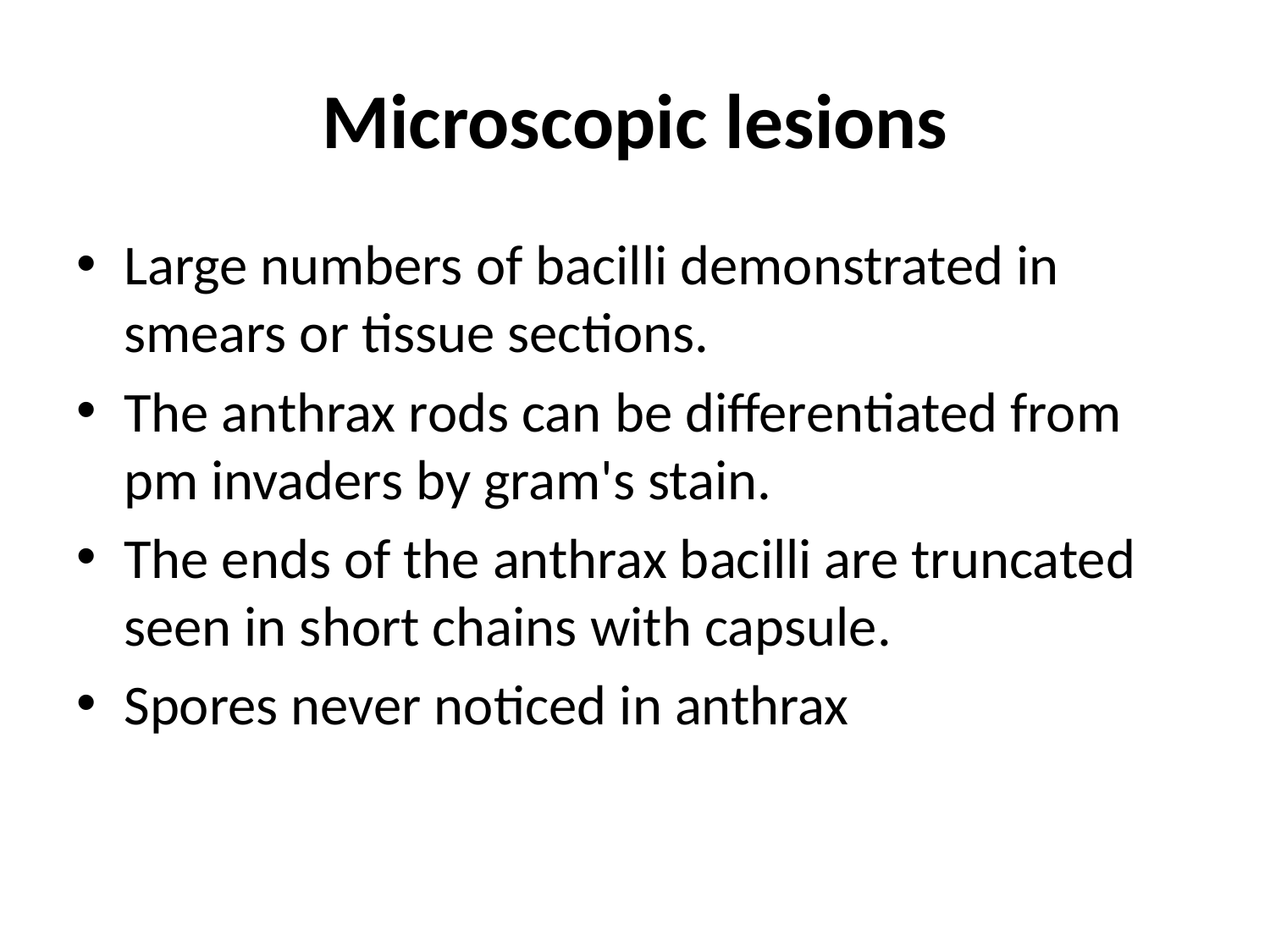

# Microscopic lesions
Large numbers of bacilli demonstrated in smears or tissue sections.
The anthrax rods can be differentiated from pm invaders by gram's stain.
The ends of the anthrax bacilli are truncated seen in short chains with capsule.
Spores never noticed in anthrax